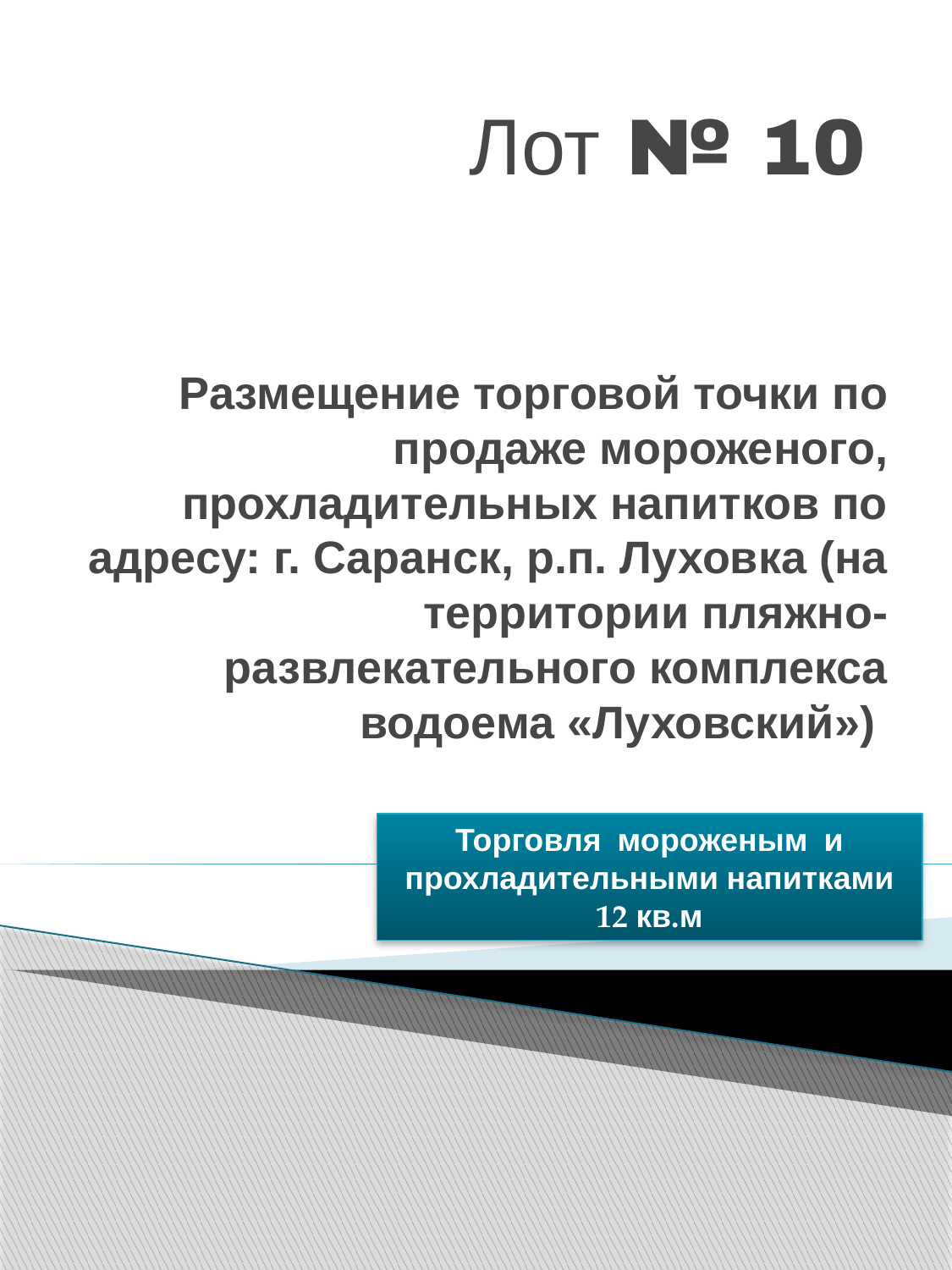

Лот № 10
# Размещение торговой точки по продаже мороженого, прохладительных напитков по адресу: г. Саранск, р.п. Луховка (на территории пляжно- развлекательного комплекса водоема «Луховский»)
Торговля  мороженым  и прохладительными напитками 12 кв.м